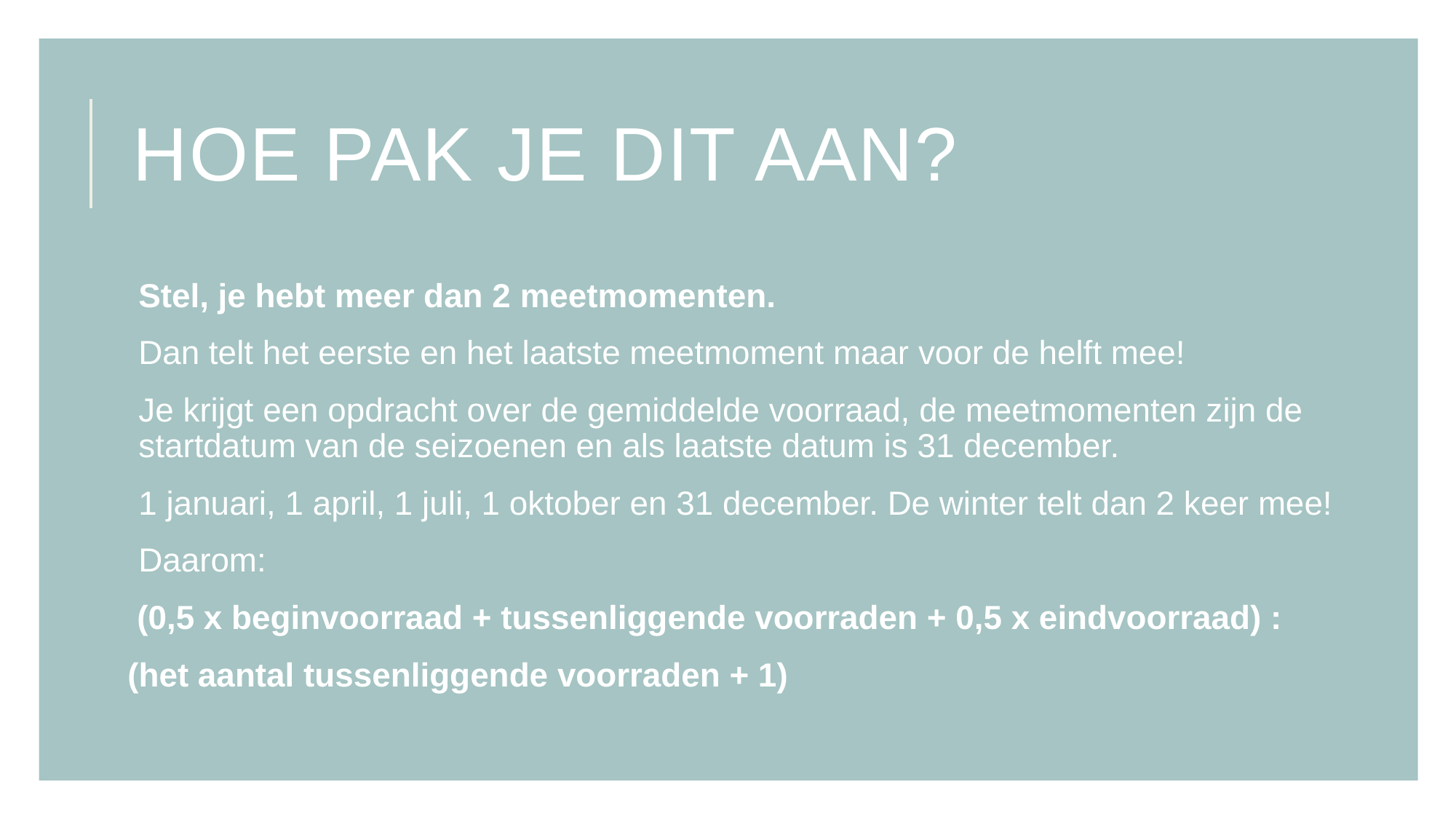

# Hoe pak je dit aan?
Stel, je hebt meer dan 2 meetmomenten.
Dan telt het eerste en het laatste meetmoment maar voor de helft mee!
Je krijgt een opdracht over de gemiddelde voorraad, de meetmomenten zijn de startdatum van de seizoenen en als laatste datum is 31 december.
1 januari, 1 april, 1 juli, 1 oktober en 31 december. De winter telt dan 2 keer mee!
Daarom:
 (0,5 x beginvoorraad + tussenliggende voorraden + 0,5 x eindvoorraad) :
(het aantal tussenliggende voorraden + 1)